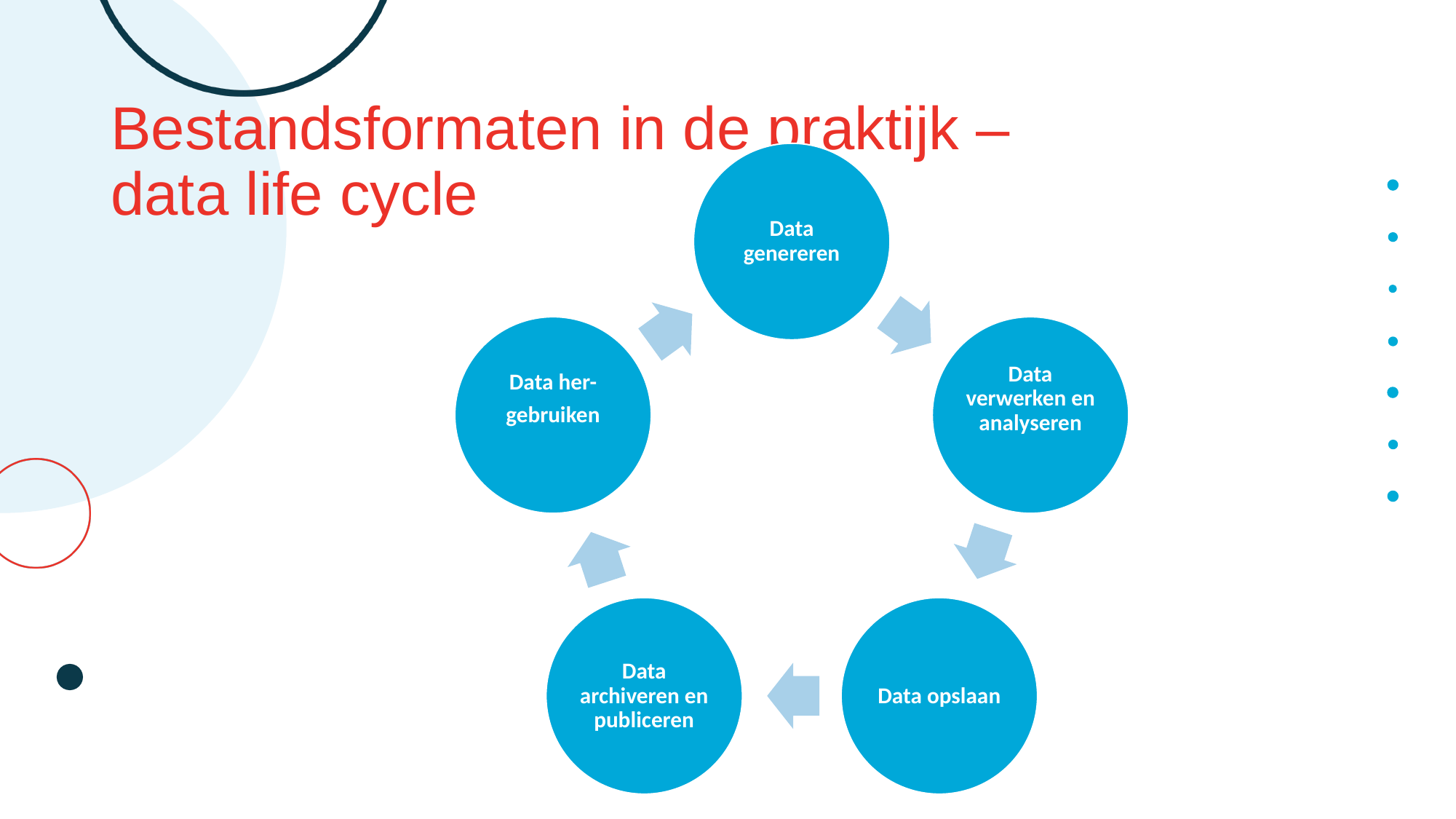

# Bestandsformaten in de praktijk – data life cycle

Data genereren

Data her-
gebruiken

Data verwerken en analyseren

Data archiveren en publiceren
Data opslaan